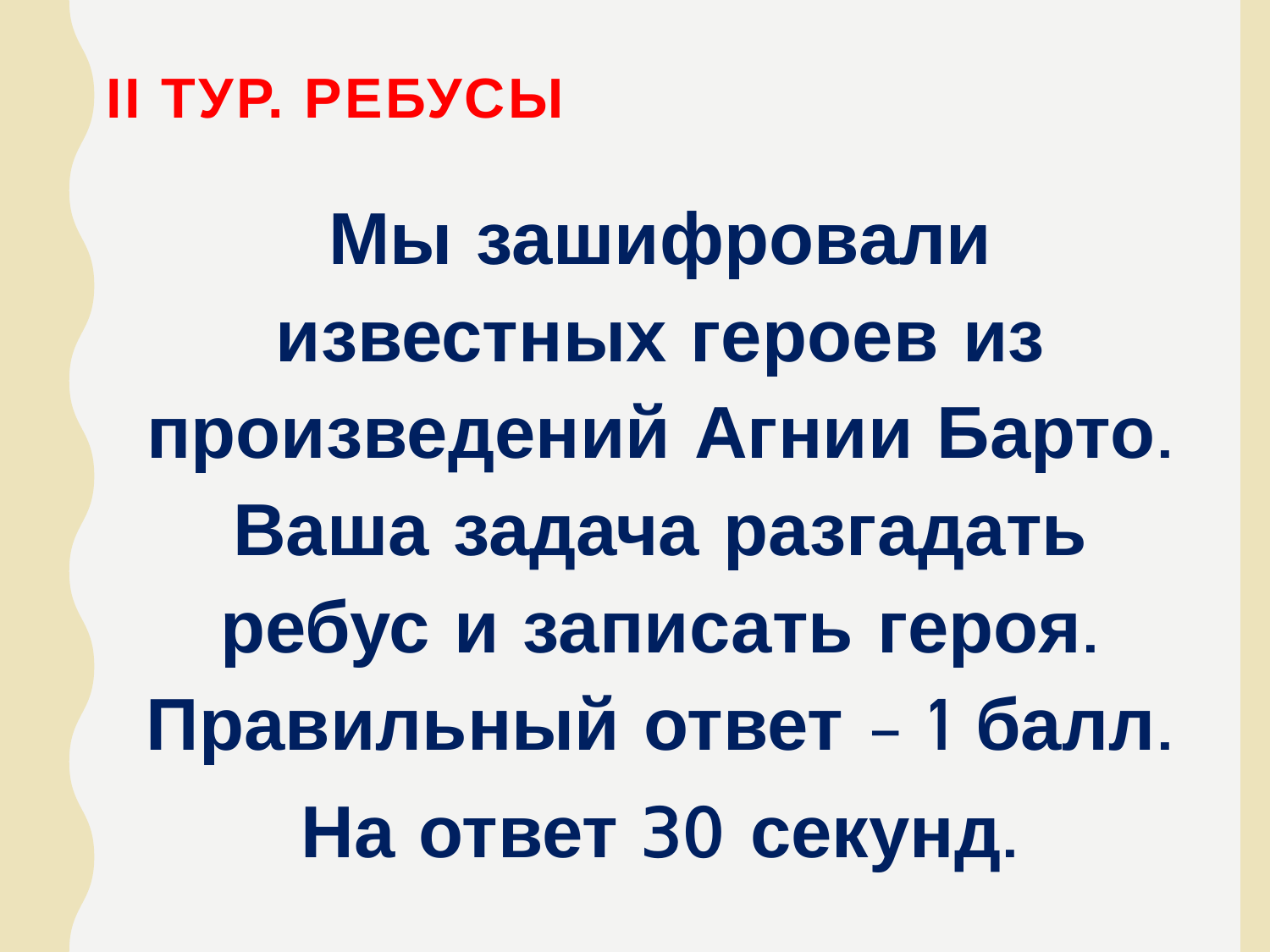

# II тур. Ребусы
Мы зашифровали известных героев из произведений Агнии Барто.
Ваша задача разгадать ребус и записать героя.
Правильный ответ – 1 балл.
На ответ 30 секунд.